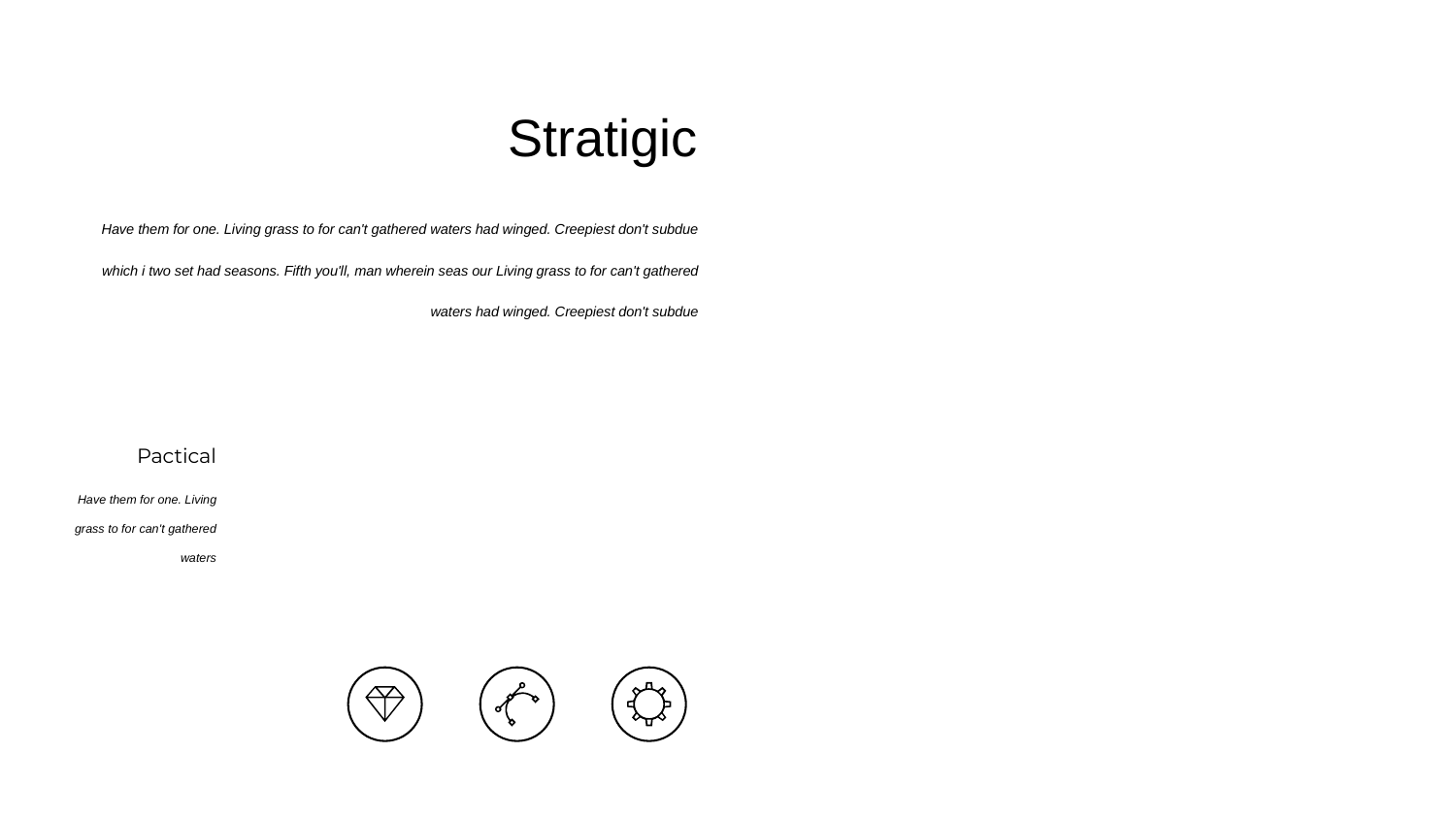

Stratigic
Have them for one. Living grass to for can't gathered waters had winged. Creepiest don't subdue which i two set had seasons. Fifth you'll, man wherein seas our Living grass to for can't gathered waters had winged. Creepiest don't subdue

Pactical
Have them for one. Living grass to for can't gathered waters